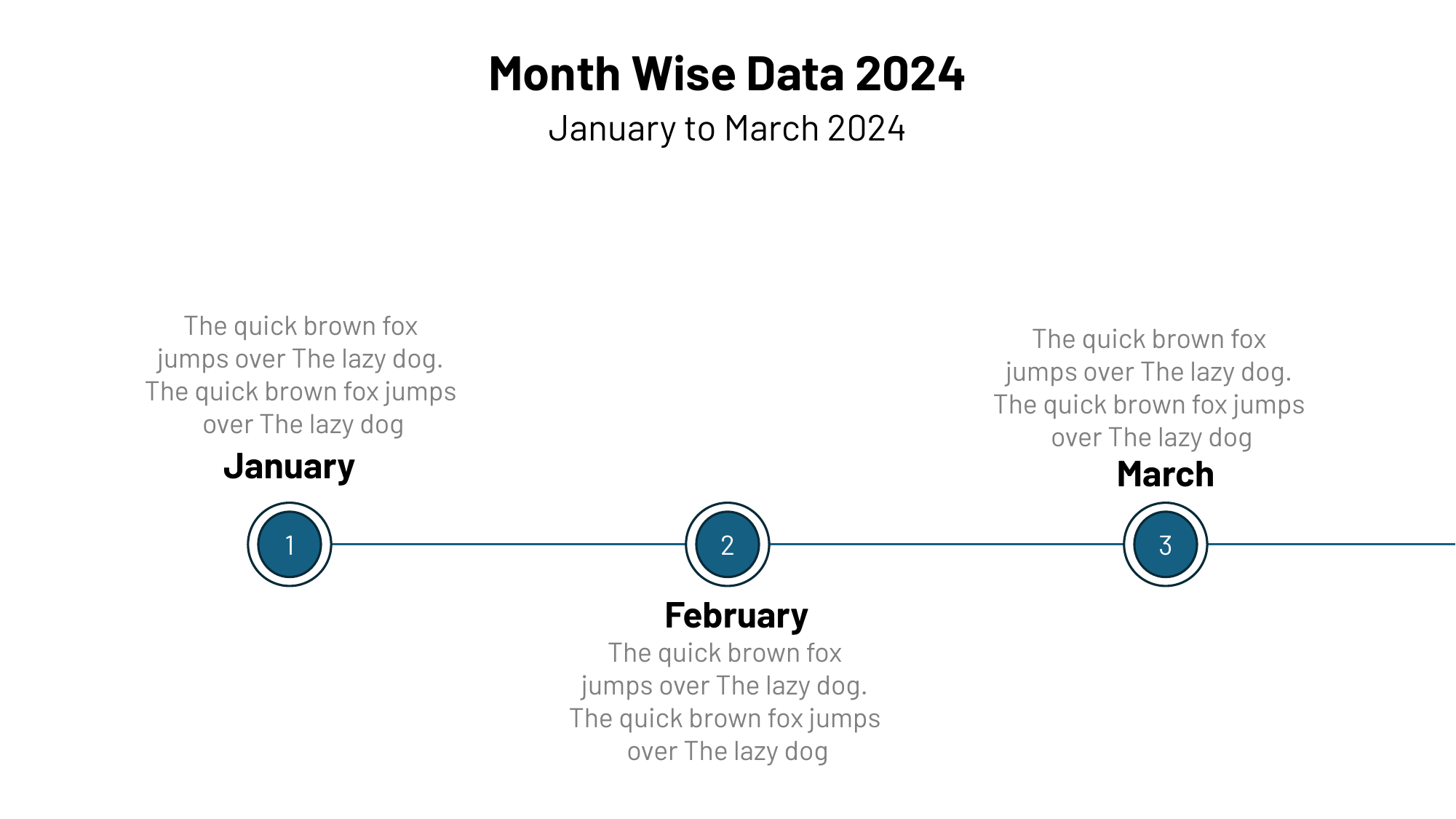

Month Wise Data 2024
January to March 2024
The quick brown fox
jumps over The lazy dog.
The quick brown fox jumps
over The lazy dog
The quick brown fox
jumps over The lazy dog.
The quick brown fox jumps
over The lazy dog
January
March

1
2
3
February
The quick brown fox
jumps over The lazy dog.
The quick brown fox jumps
over The lazy dog